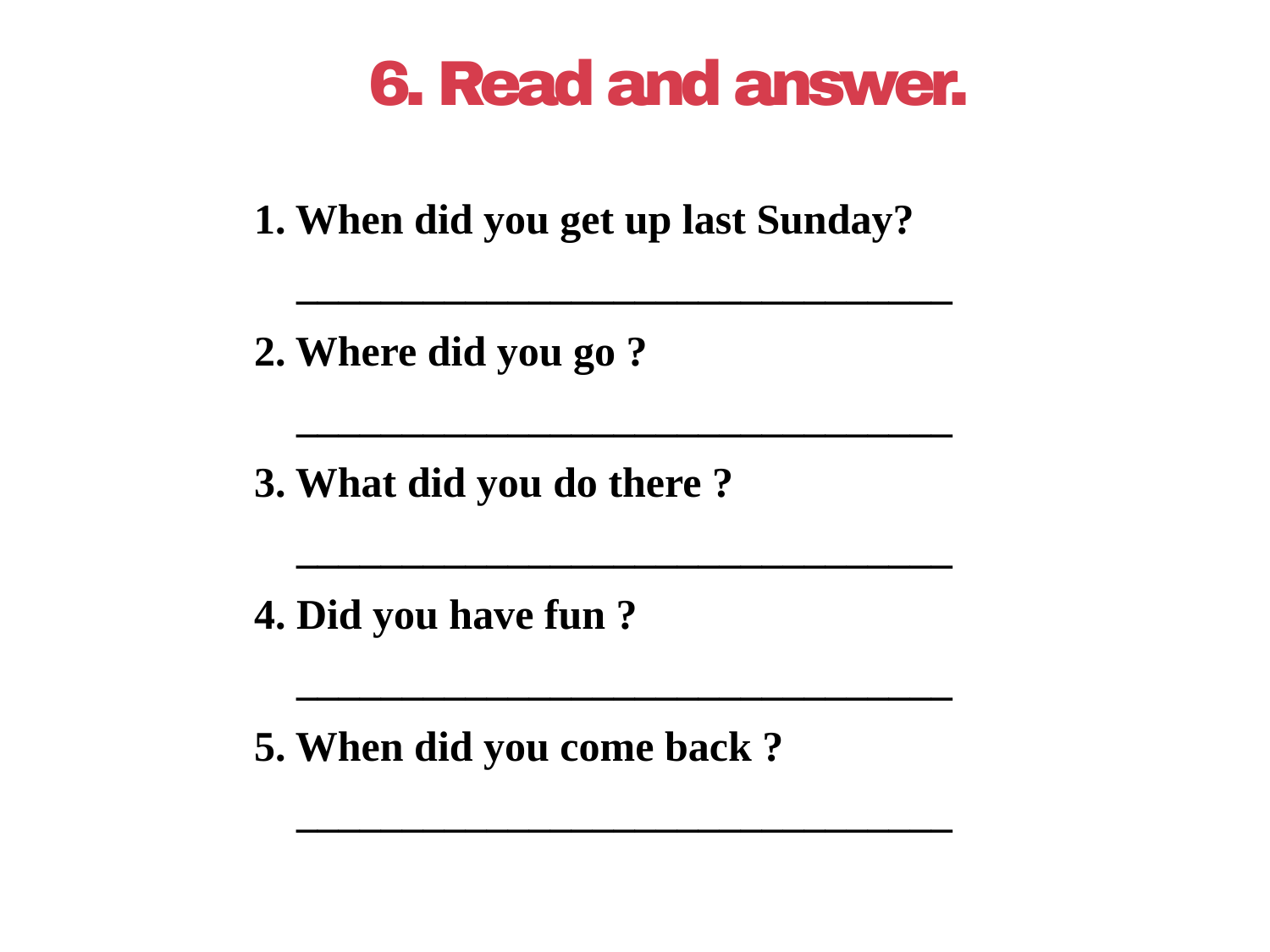

6. Read and answer.
1. When did you get up last Sunday?
    _______________________________
2. Where did you go ?
    _______________________________
3. What did you do there ?
    _______________________________
4. Did you have fun ?
    _______________________________
5. When did you come back ?
    _______________________________